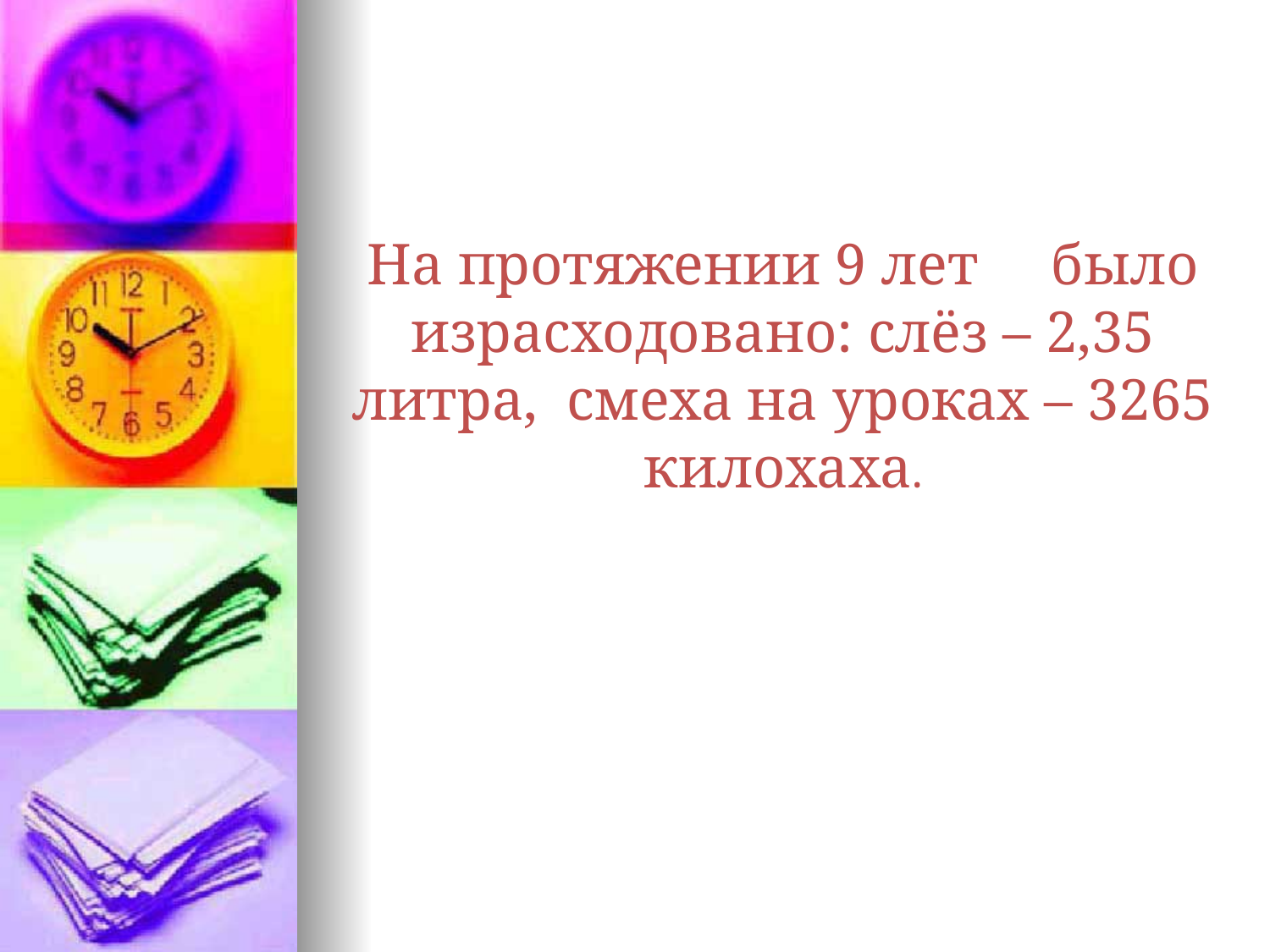

#
На протяжении 9 лет     было израсходовано: слёз – 2,35 литра,  смеха на уроках – 3265 килохаха.